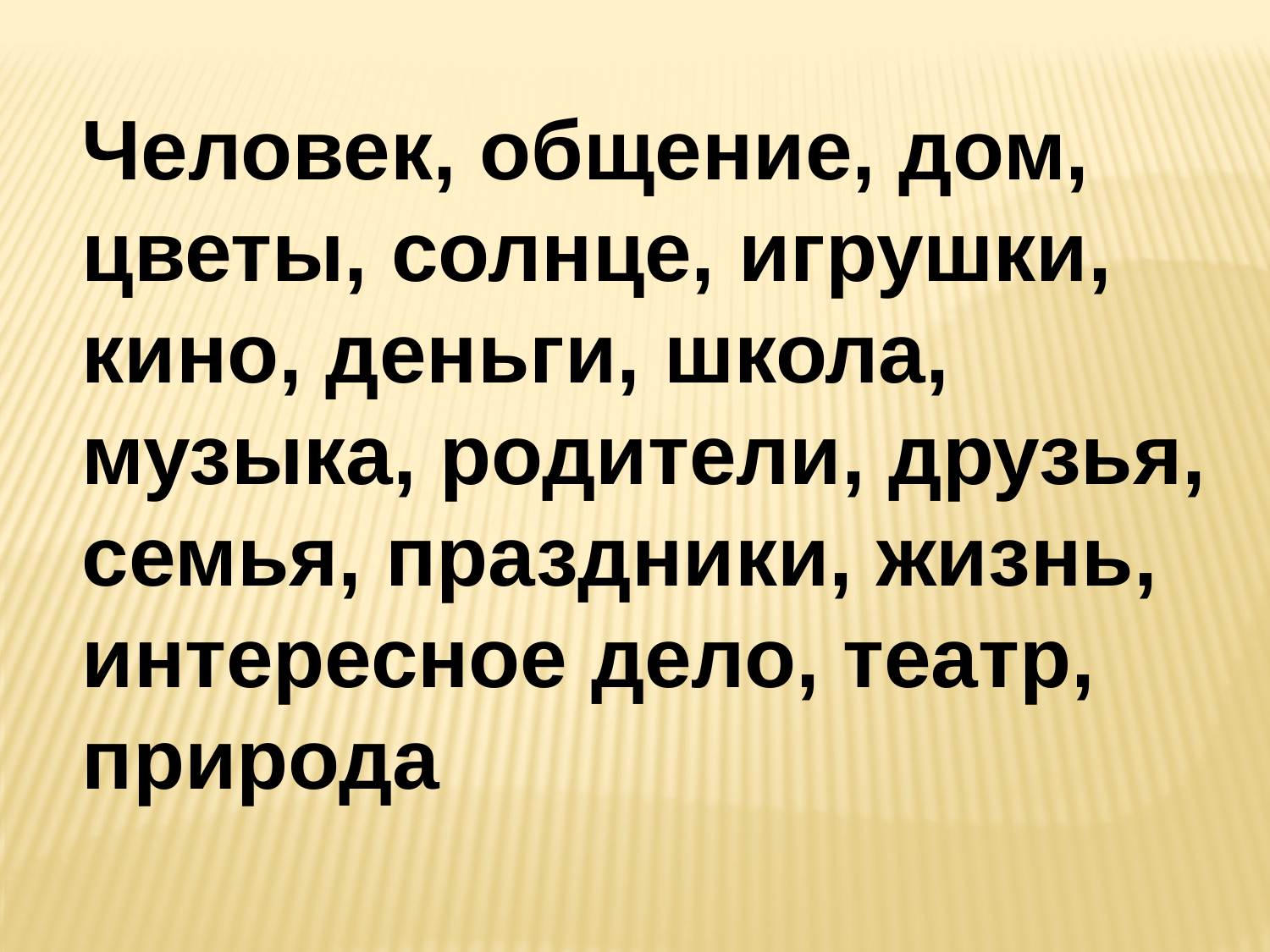

Человек, общение, дом, цветы, солнце, игрушки, кино, деньги, школа, музыка, родители, друзья, семья, праздники, жизнь, интересное дело, театр, природа